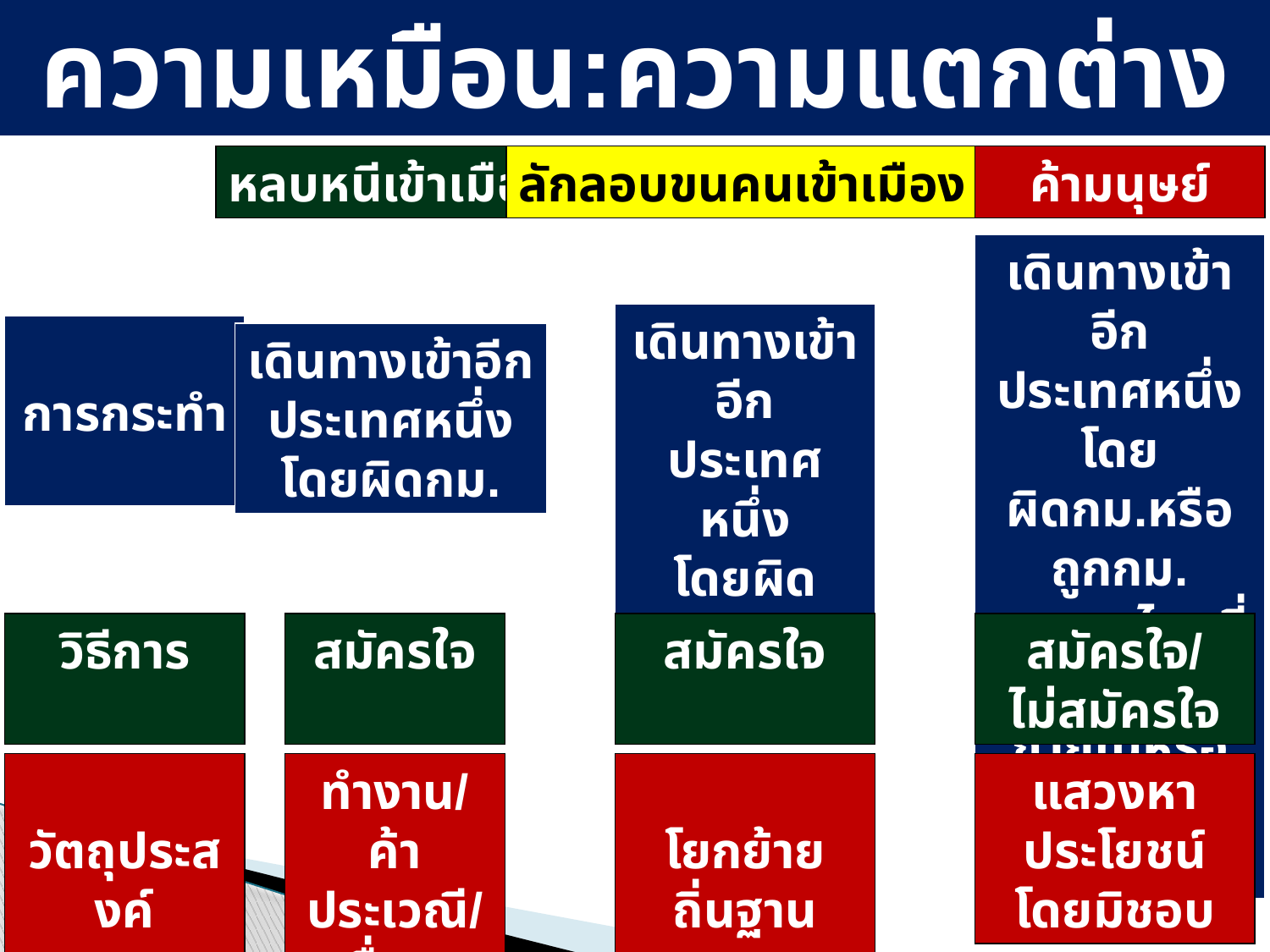

ความเหมือน:ความแตกต่าง
หลบหนีเข้าเมือง
ลักลอบขนคนเข้าเมือง
ค้ามนุษย์
เดินทางเข้าอีก
ประเทศหนึ่งโดย
ผิดกม.หรือถูกกม.
รวมคนไทยที่
เดินทางภายในหรือ
ออกนอก ปท.
เดินทางเข้าอีก
ประเทศหนึ่ง
โดยผิดกม.หรือถูกกม.

การกระทำ

เดินทางเข้าอีก
ประเทศหนึ่ง
โดยผิดกม.
วิธีการ

สมัครใจ

สมัครใจ

สมัครใจ/
ไม่สมัครใจ

วัตถุประสงค์

โยกย้ายถิ่นฐาน

แสวงหา
ประโยชน์
โดยมิชอบ
ทำงาน/
ค้าประเวณี/
อื่นๆ